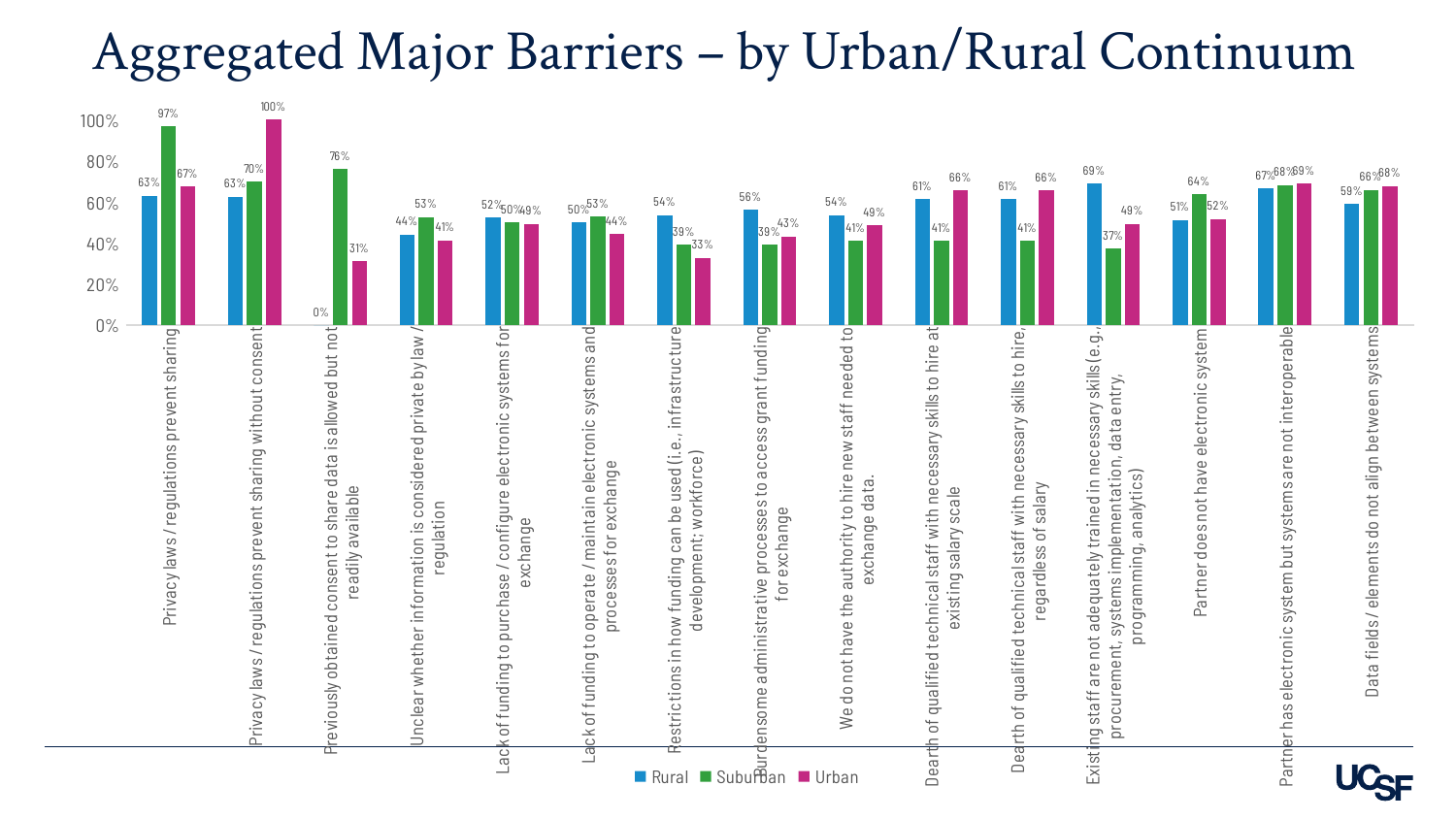

# Aggregated Major Barriers – by Urban/Rural Continuum

### Chart

| Category | Rural | Suburban | Urban |
|---|---|---|---|
| Privacy laws / regulations prevent sharing | 0.62962962962963 | 0.96875 | 0.673913043478261 |
| Privacy laws / regulations prevent sharing without consent | 0.625 | 0.7 | 1.0 |
| Previously obtained consent to share data is allowed but not readily available | 0.0 | 0.761904761904762 | 0.3125 |
| Unclear whether information is considered private by law / regulation | 0.441176470588235 | 0.526315789473684 | 0.413793103448276 |
| Lack of funding to purchase / configure electronic systems for exchange | 0.523809523809524 | 0.5 | 0.492957746478873 |
| Lack of funding to operate / maintain electronic systems and processes for exchange | 0.5 | 0.529411764705882 | 0.444444444444444 |
| Restrictions in how funding can be used (i.e., infrastructure development; workforce) | 0.536585365853659 | 0.392156862745098 | 0.328358208955224 |
| Burdensome administrative processes to access grant funding for exchange | 0.560975609756098 | 0.392156862745098 | 0.430769230769231 |
| We do not have the authority to hire new staff needed to exchange data. | 0.536585365853659 | 0.411764705882353 | 0.486111111111111 |
| Dearth of qualified technical staff with necessary skills to hire at existing salary scale | 0.613636363636364 | 0.411764705882353 | 0.657534246575342 |
| Dearth of qualified technical staff with necessary skills to hire, regardless of salary | 0.613636363636364 | 0.411764705882353 | 0.657142857142857 |
| Existing staff are not adequately trained in necessary skills (e.g., procurement, systems implementation, data entry, programming, analytics) | 0.688888888888889 | 0.372549019607843 | 0.493150684931507 |
| Partner does not have electronic system | 0.511627906976744 | 0.636363636363636 | 0.516666666666667 |
| Partner has electronic system but systems are not interoperable | 0.666666666666667 | 0.681818181818182 | 0.688524590163934 |
| Data fields / elements do not align between systems | 0.58974358974359 | 0.657894736842105 | 0.677966101694915 |